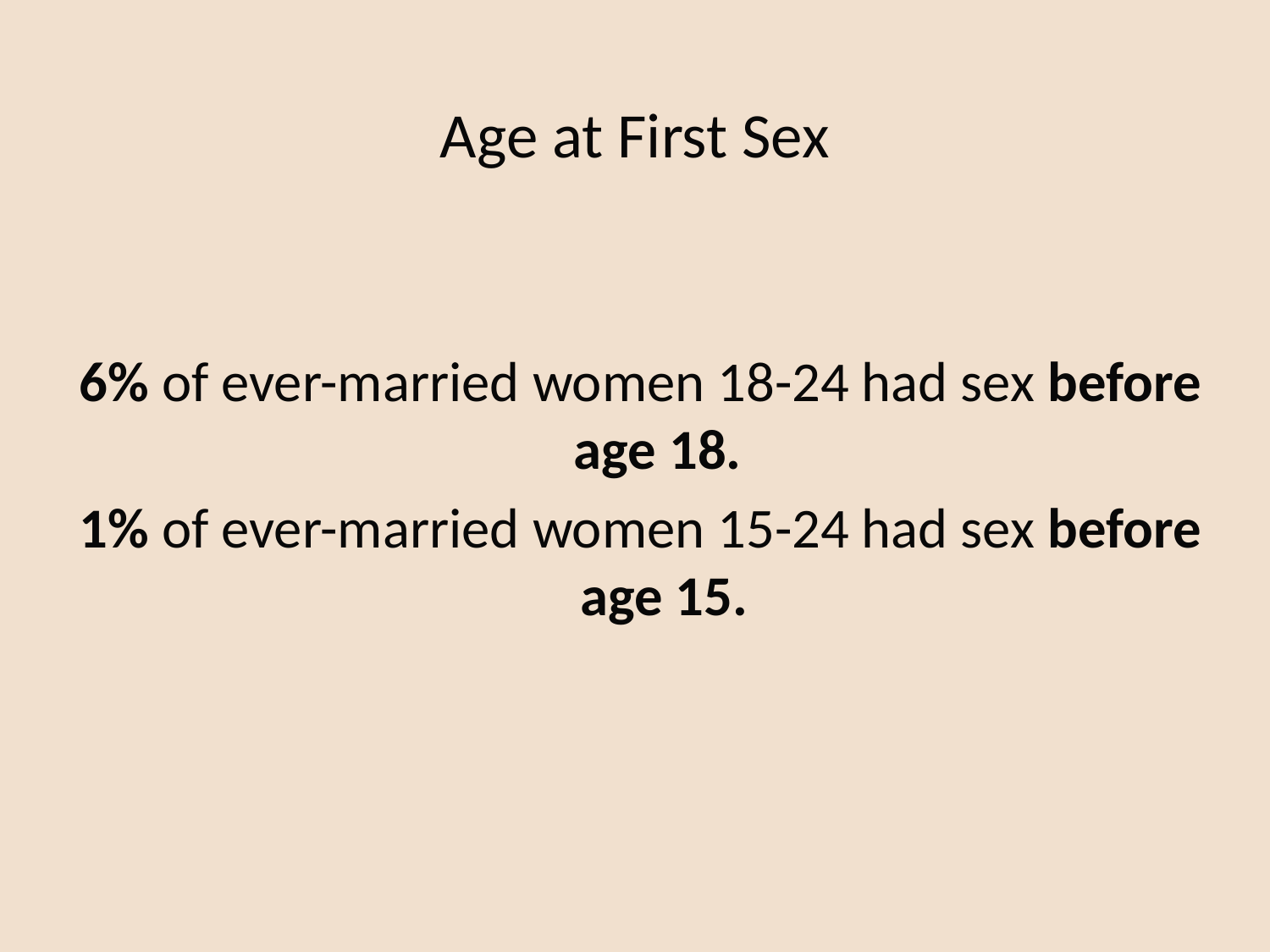

# Age at First Sex
6% of ever-married women 18-24 had sex before age 18.
1% of ever-married women 15-24 had sex before age 15.